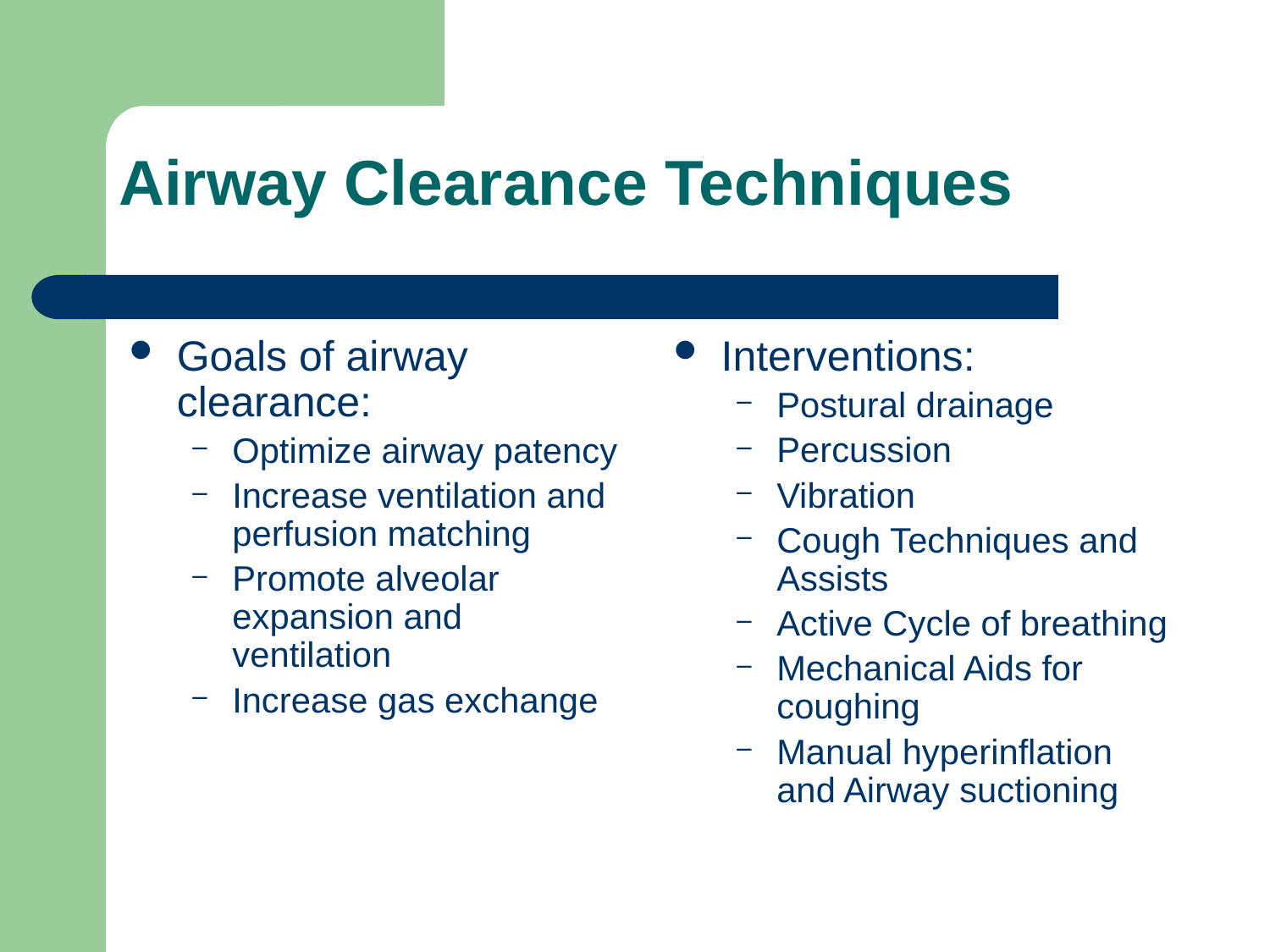

Airway Clearance Techniques
Goals of airway clearance:
Optimize airway patency
Increase ventilation and perfusion matching
Promote alveolar expansion and ventilation
Increase gas exchange
Interventions:
Postural drainage
Percussion
Vibration
Cough Techniques and Assists
Active Cycle of breathing
Mechanical Aids for coughing
Manual hyperinflation and Airway suctioning